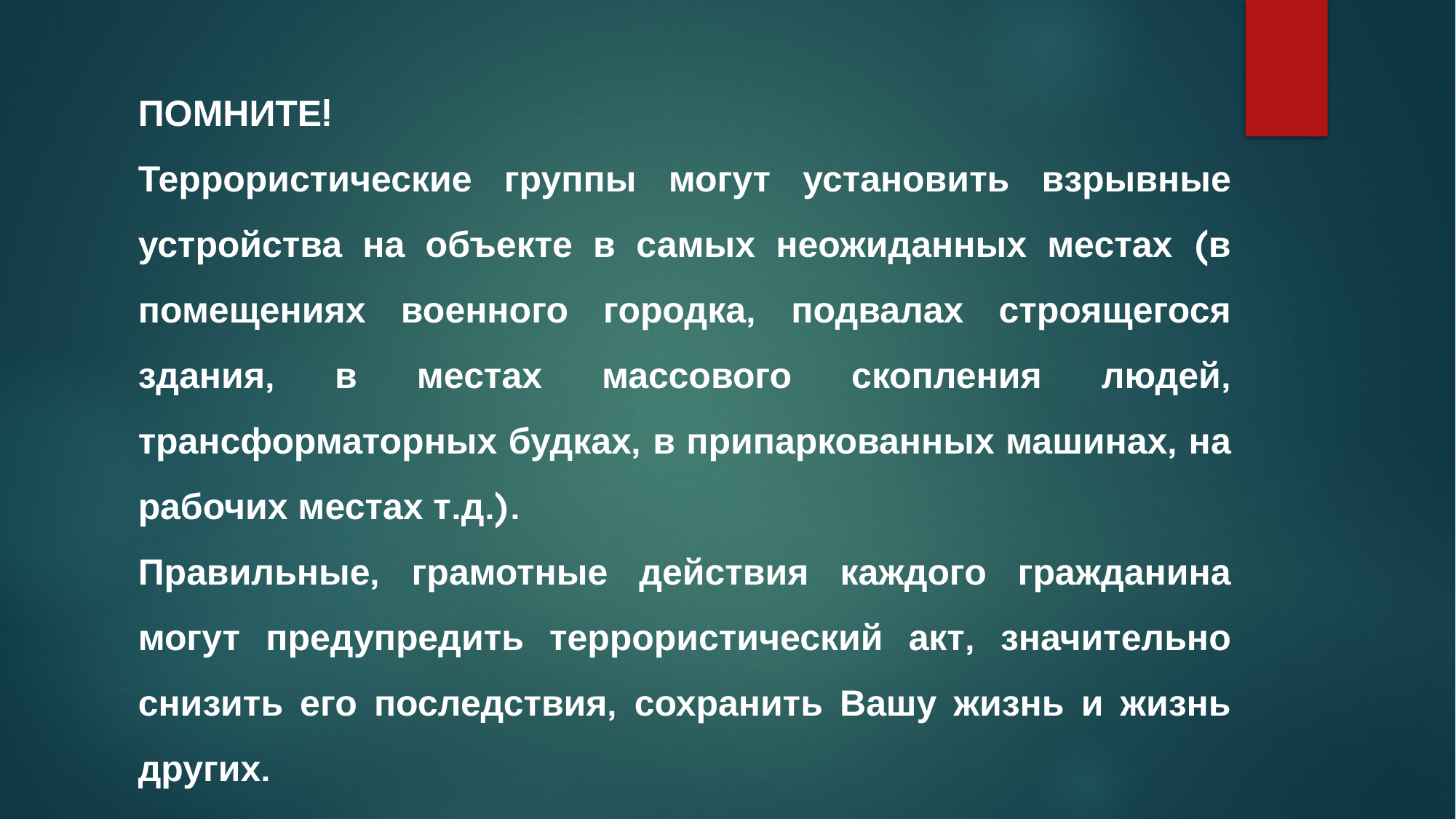

ПОМНИТЕ!
Террористические группы могут установить взрывные устройства на объекте в самых неожиданных местах (в помещениях военного городка, подвалах строящегося здания, в местах массового скопления людей, трансформаторных будках, в припаркованных машинах, на рабочих местах т.д.).
Правильные, грамотные действия каждого гражданина могут предупредить террористический акт, значительно снизить его последствия, сохранить Вашу жизнь и жизнь других.